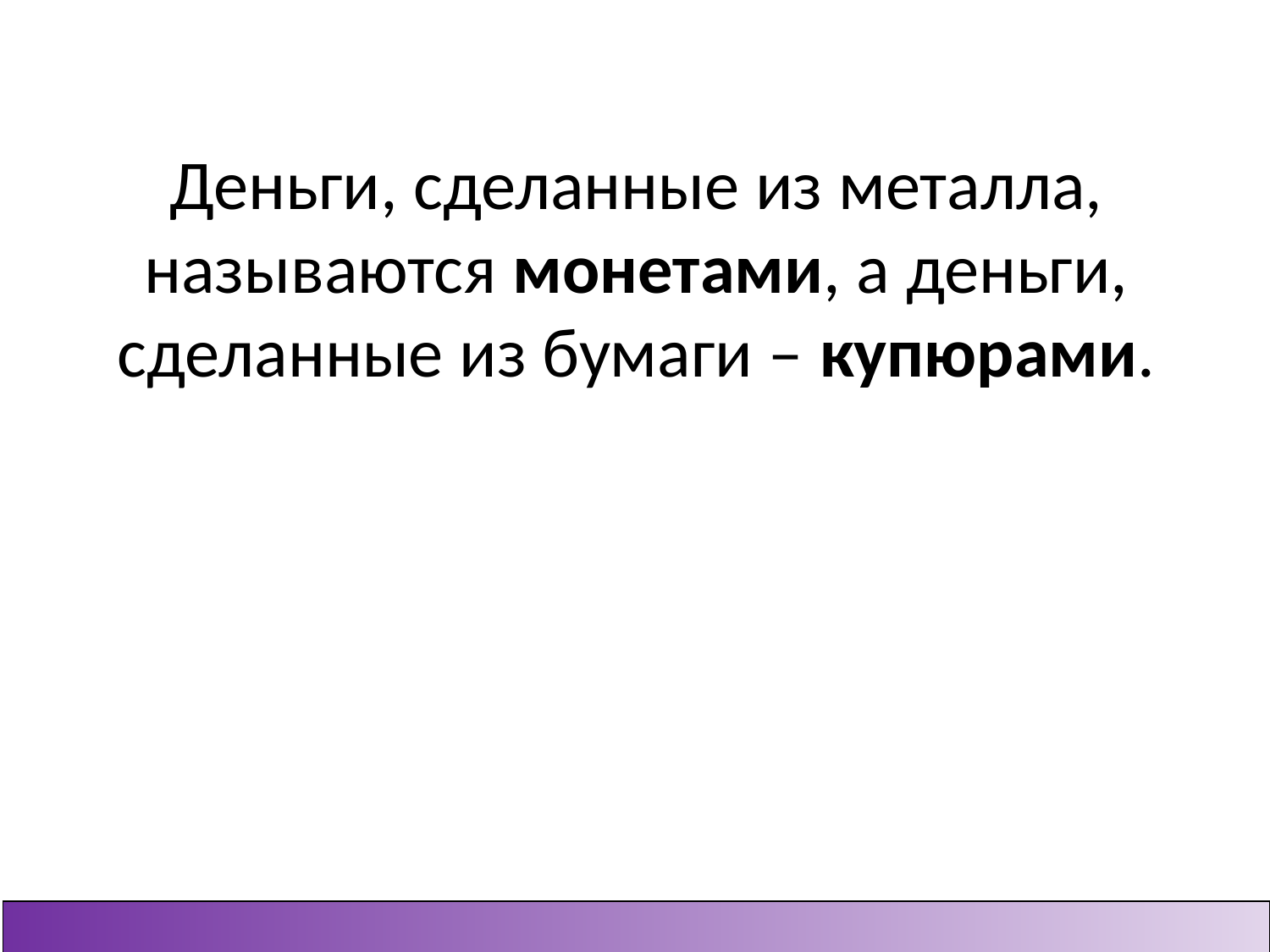

# Деньги, сделанные из металла, называются монетами, а деньги, сделанные из бумаги – купюрами.